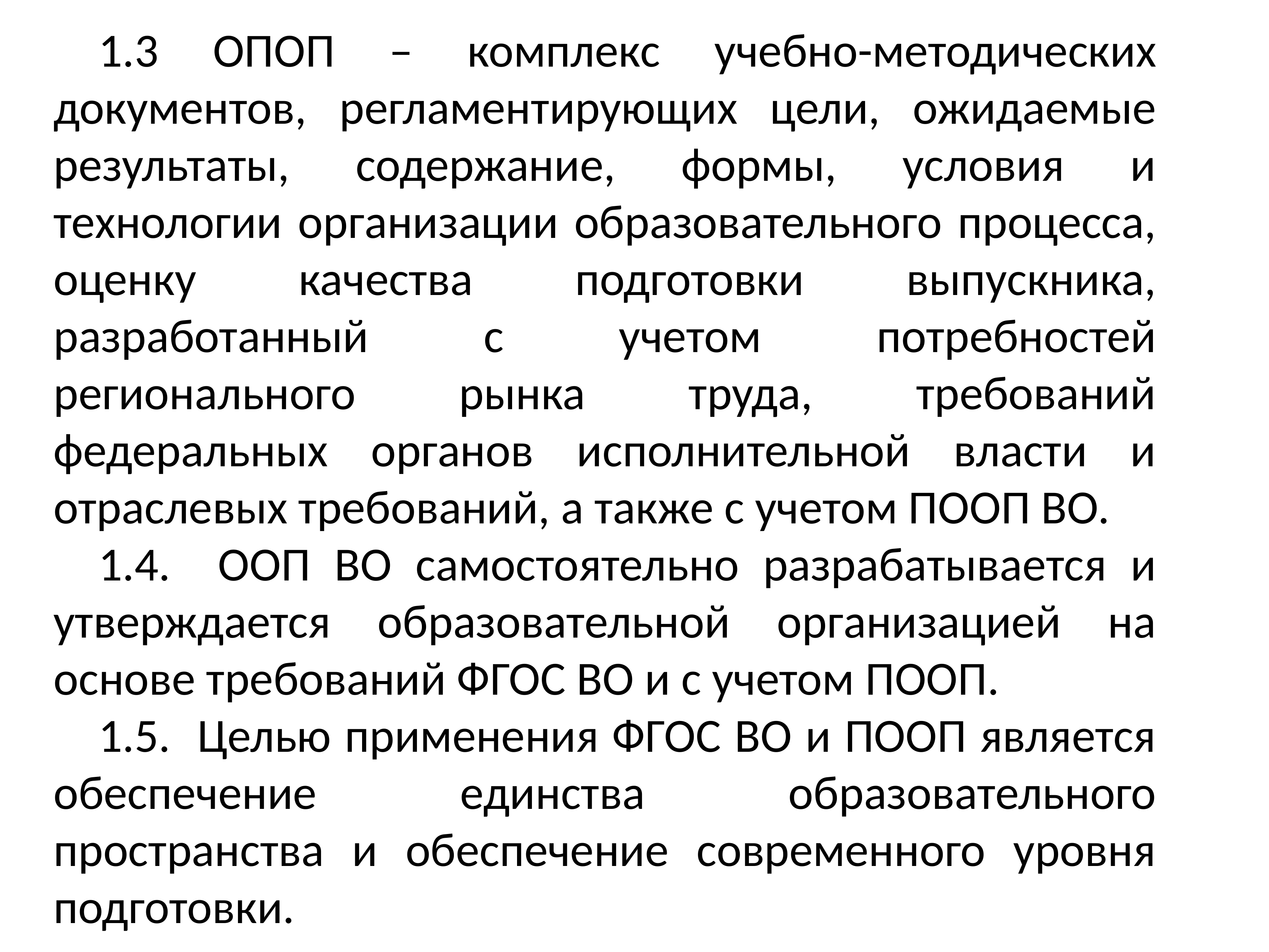

1.3 ОПОП – комплекс учебно-методических документов, регламентирующих цели, ожидаемые результаты, содержание, формы, условия и технологии организации образовательного процесса, оценку качества подготовки выпускника, разработанный с учетом потребностей регионального рынка труда, требований федеральных органов исполнительной власти и отраслевых требований, а также с учетом ПООП ВО.
1.4.  ООП ВО самостоятельно разрабатывается и утверждается образовательной организацией на основе требований ФГОС ВО и с учетом ПООП.
1.5.  Целью применения ФГОС ВО и ПООП является обеспечение единства образовательного пространства и обеспечение современного уровня подготовки.